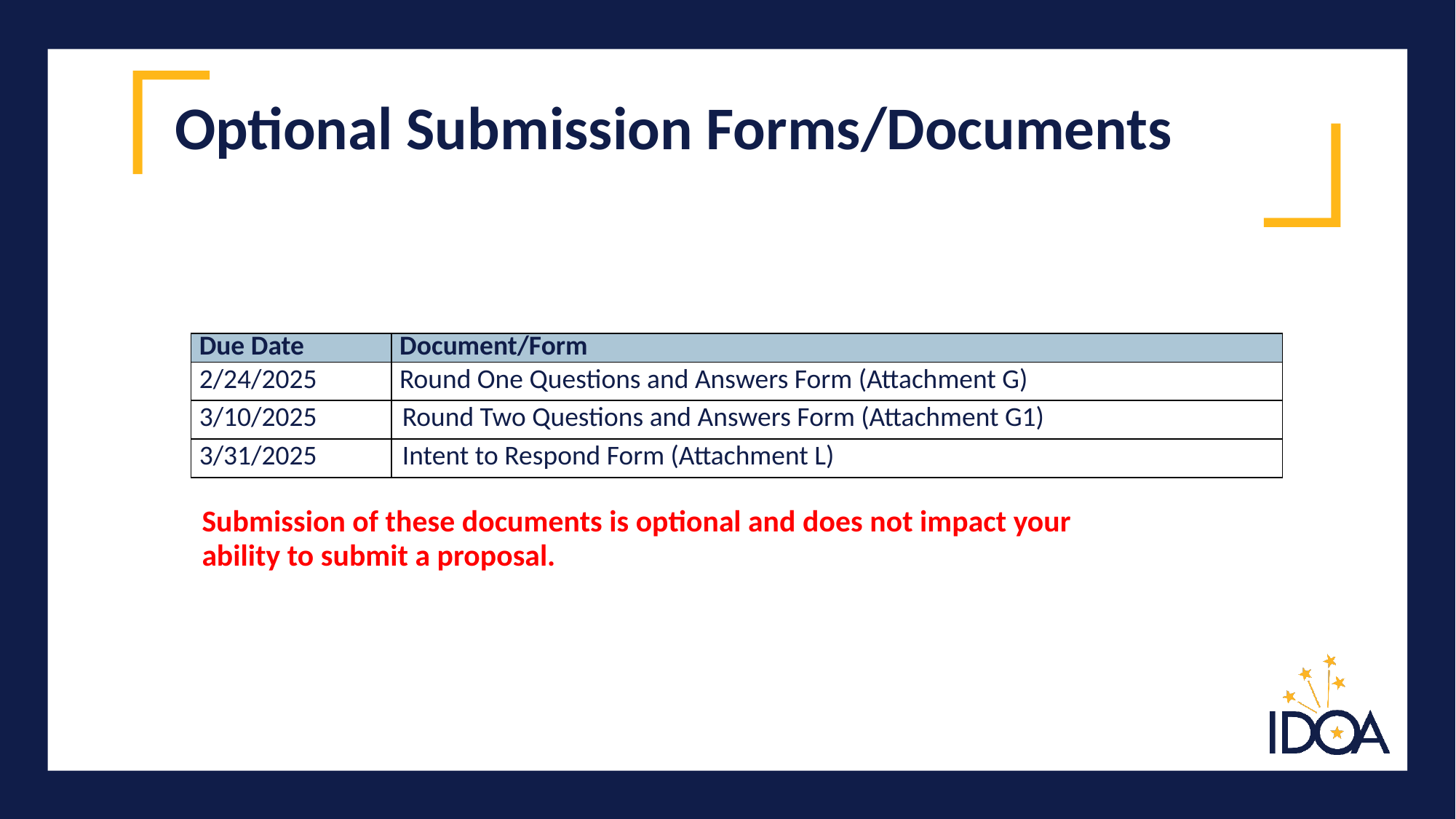

# Optional Submission Forms/Documents
| Due Date | Document/Form |
| --- | --- |
| 2/24/2025 | Round One Questions and Answers Form (Attachment G) |
| 3/10/2025 | Round Two Questions and Answers Form (Attachment G1) |
| 3/31/2025 | Intent to Respond Form (Attachment L) |
Submission of these documents is optional and does not impact your ability to submit a proposal.